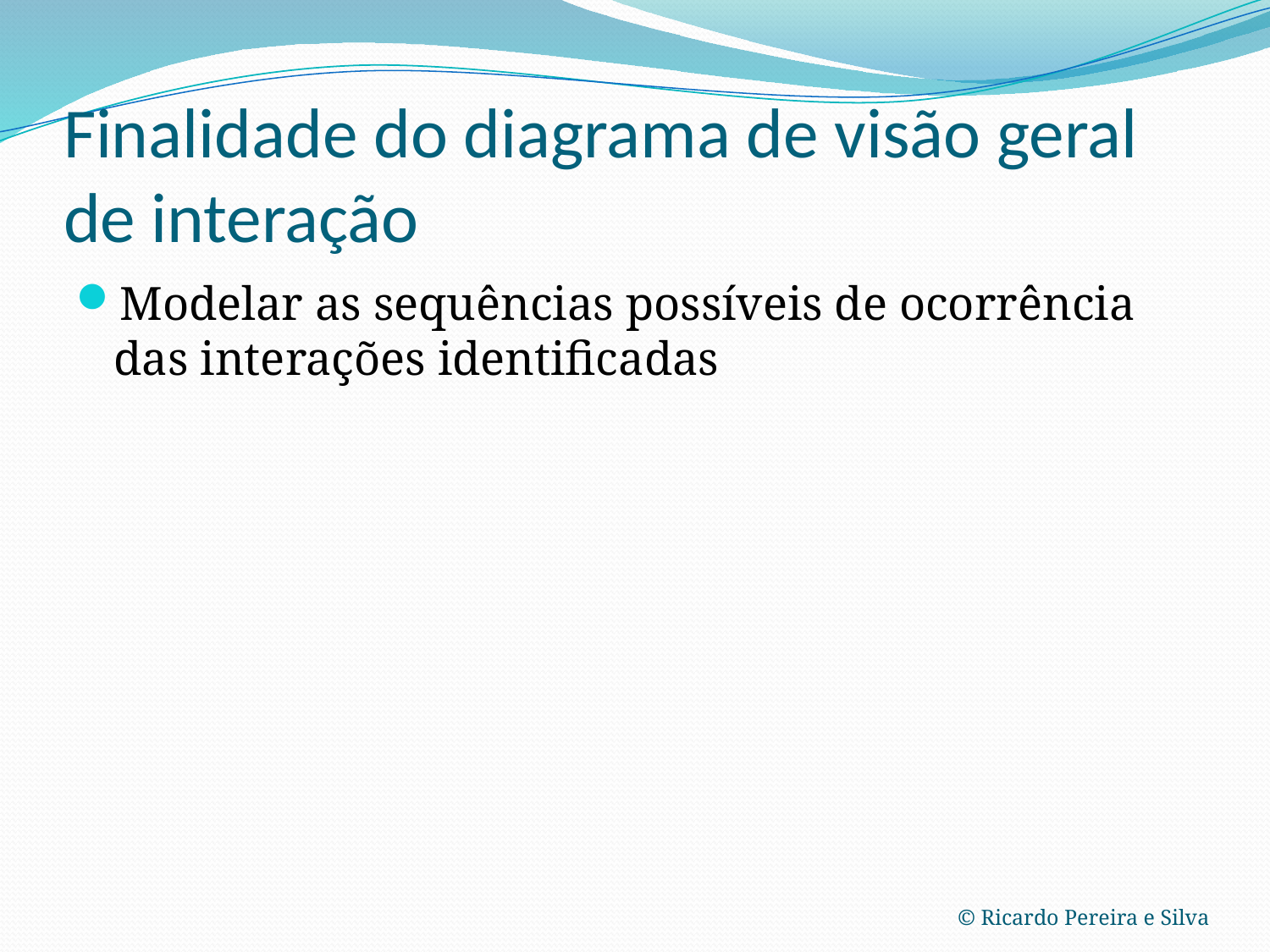

# Finalidade do diagrama de visão geral de interação
Modelar as sequências possíveis de ocorrência das interações identificadas
© Ricardo Pereira e Silva